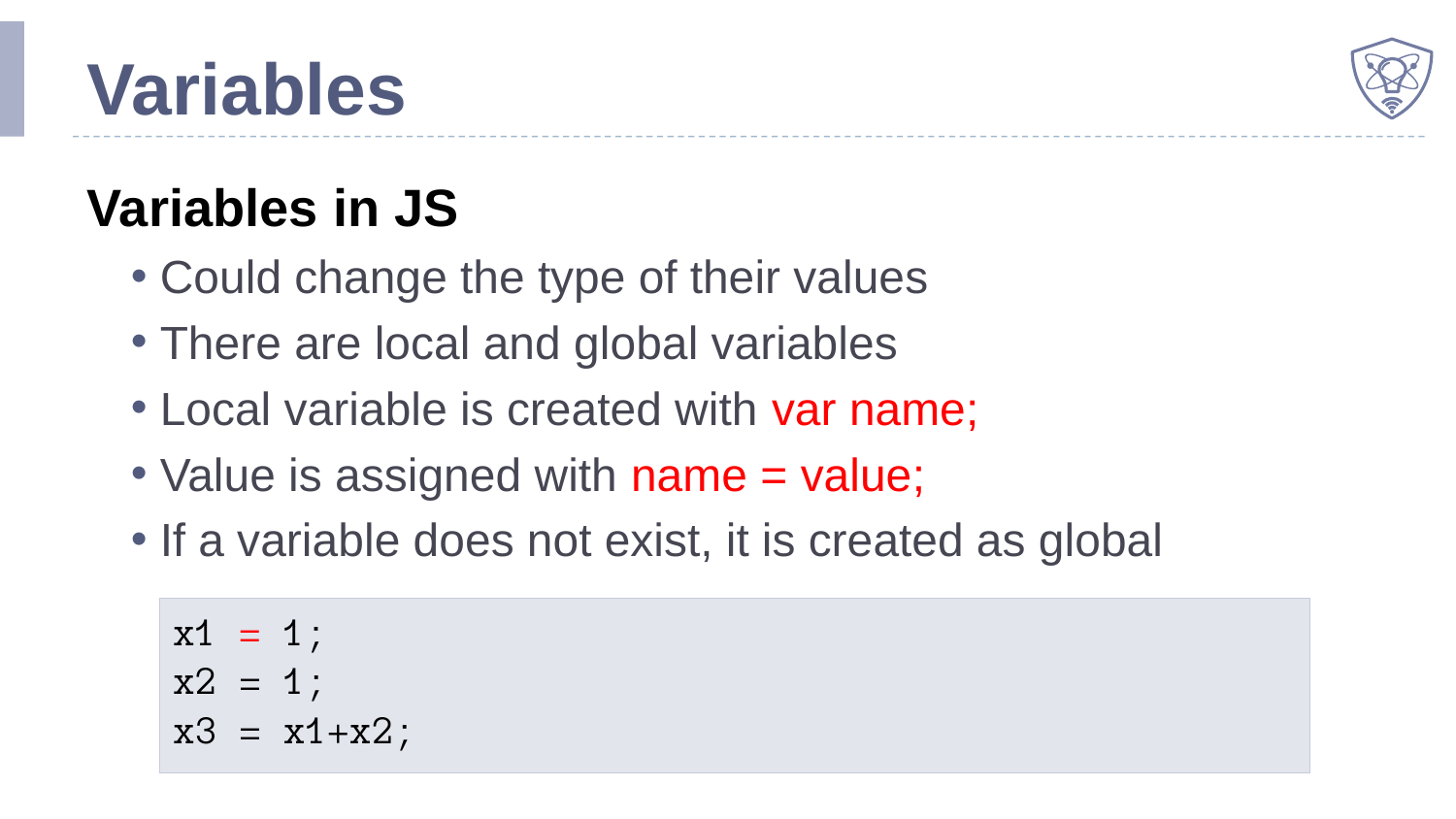

# Variables
Variables in JS
Could change the type of their values
There are local and global variables
Local variable is created with var name;
Value is assigned with name = value;
If a variable does not exist, it is created as global
x1 = 1;
x2 = 1;
x3 = x1+x2;